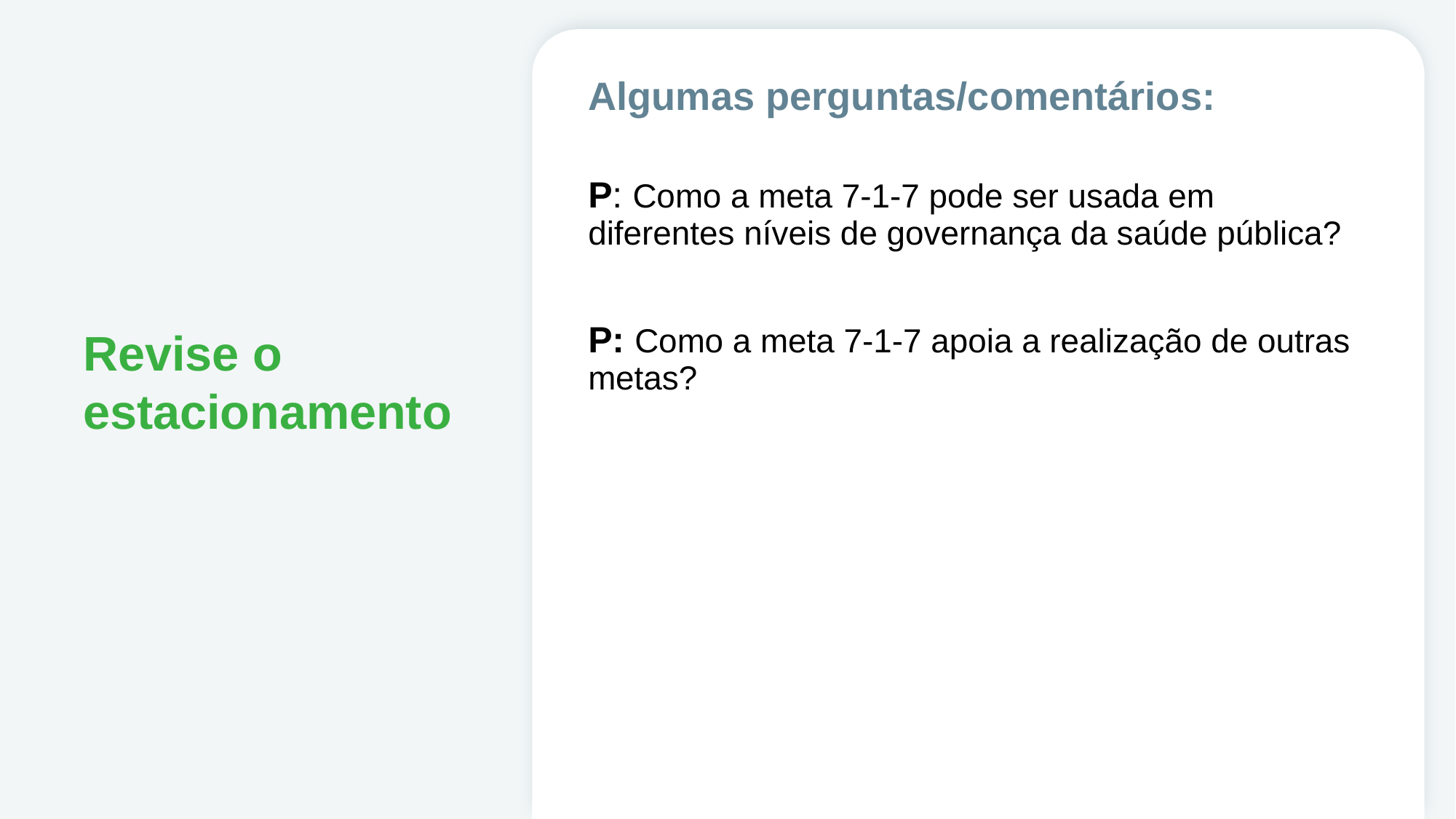

Algumas perguntas/comentários:
P: Como a meta 7-1-7 pode ser usada em diferentes níveis de governança da saúde pública?

P: Como a meta 7-1-7 apoia a realização de outras metas?

# Revise o estacionamento